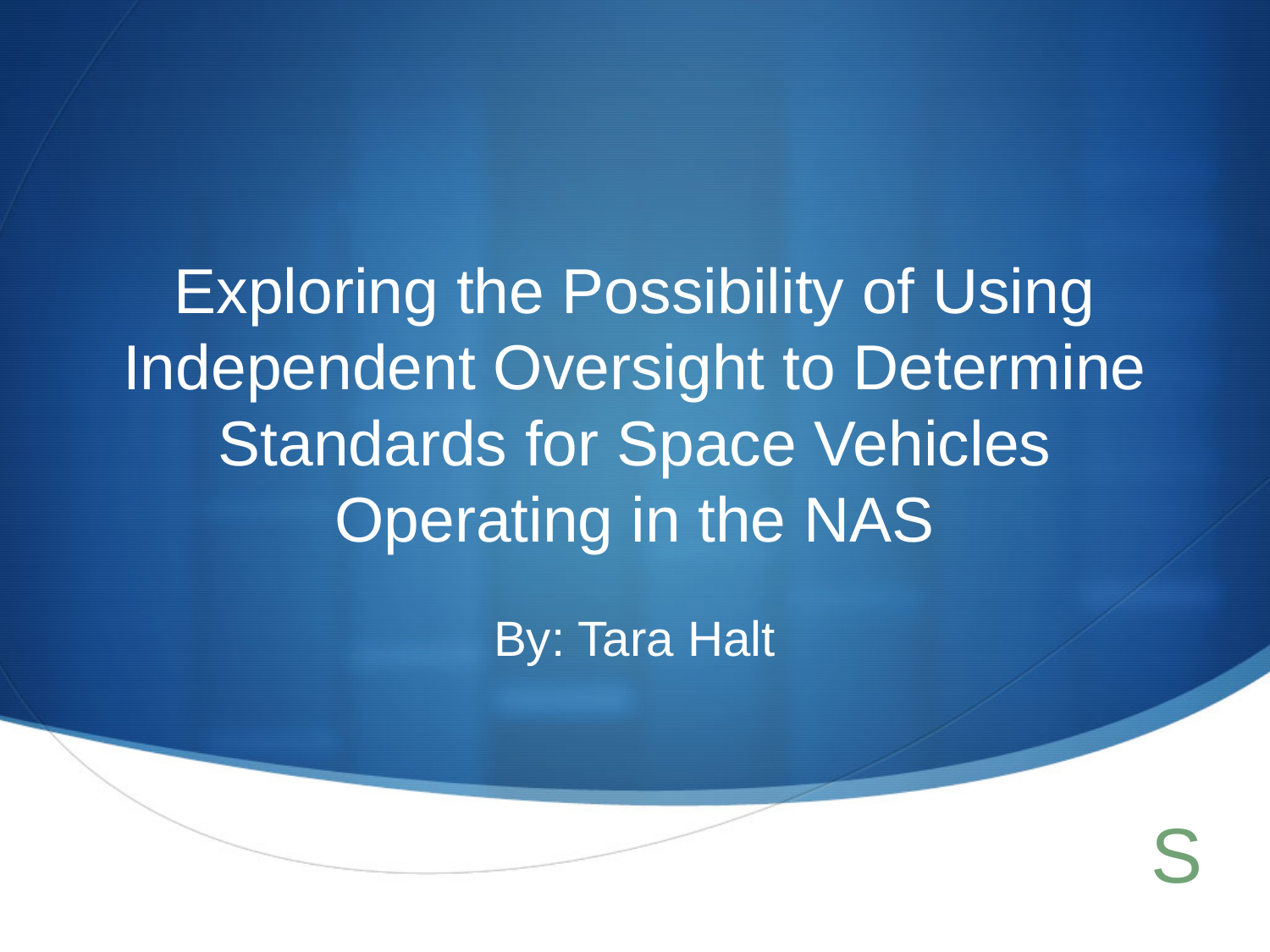

# Exploring the Possibility of Using Independent Oversight to Determine Standards for Space Vehicles Operating in the NAS
By: Tara Halt